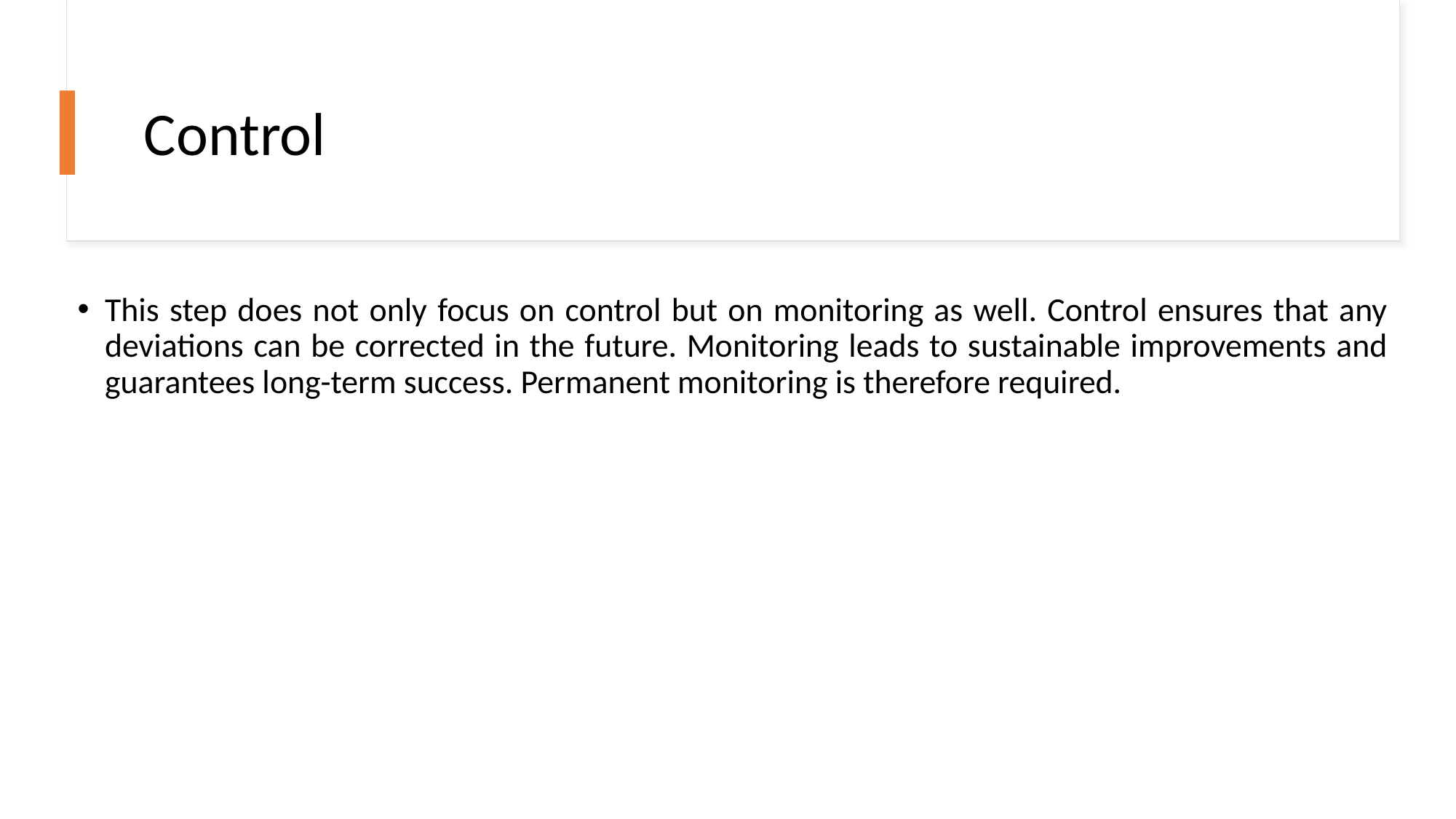

# Control

This step does not only focus on control but on monitoring as well. Control ensures that any deviations can be corrected in the future. Monitoring leads to sustainable improvements and guarantees long-term success. Permanent monitoring is therefore required.